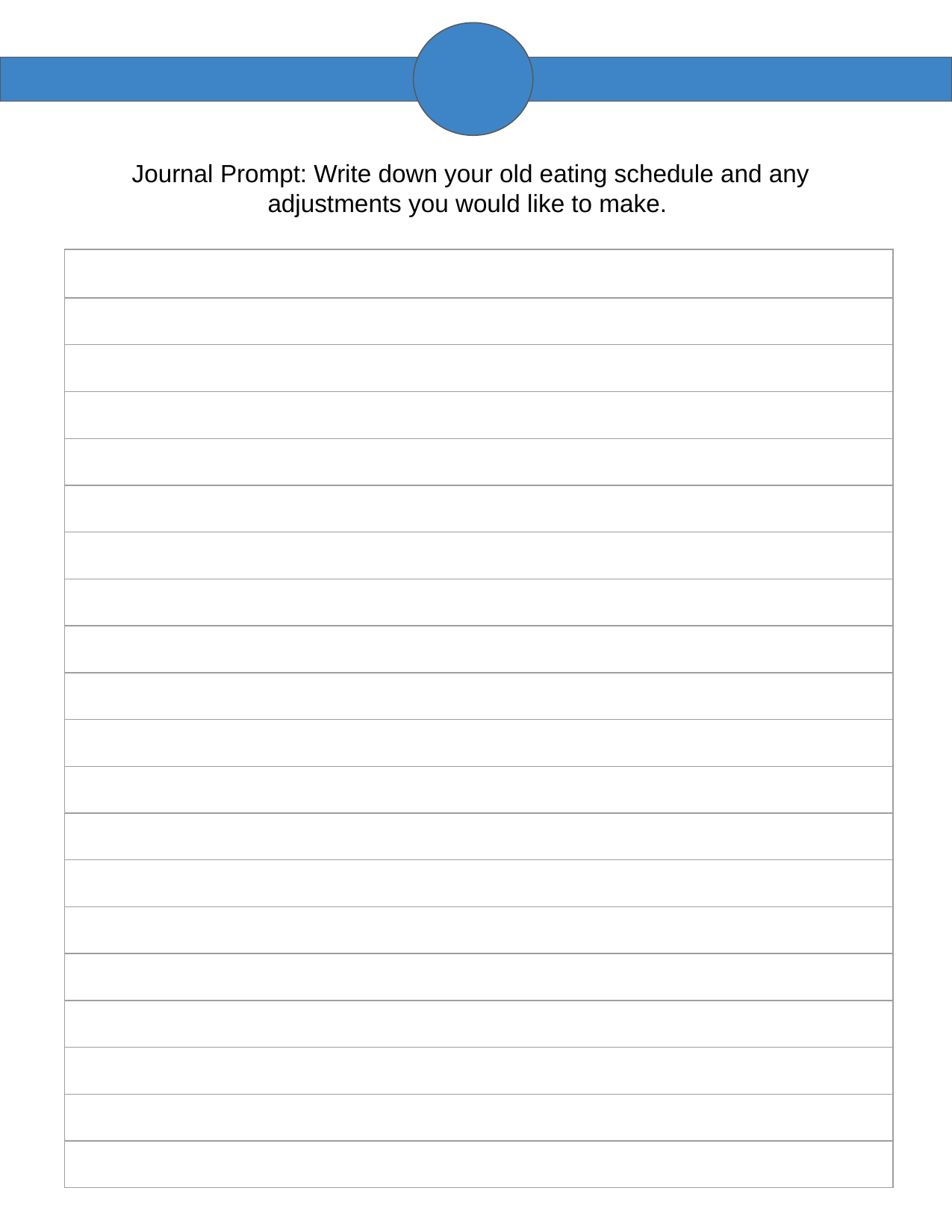

Journal Prompt: Write down your old eating schedule and any adjustments you would like to make.
|  |
| --- |
|  |
|  |
|  |
|  |
|  |
|  |
|  |
|  |
|  |
|  |
|  |
|  |
|  |
|  |
|  |
|  |
|  |
|  |
|  |